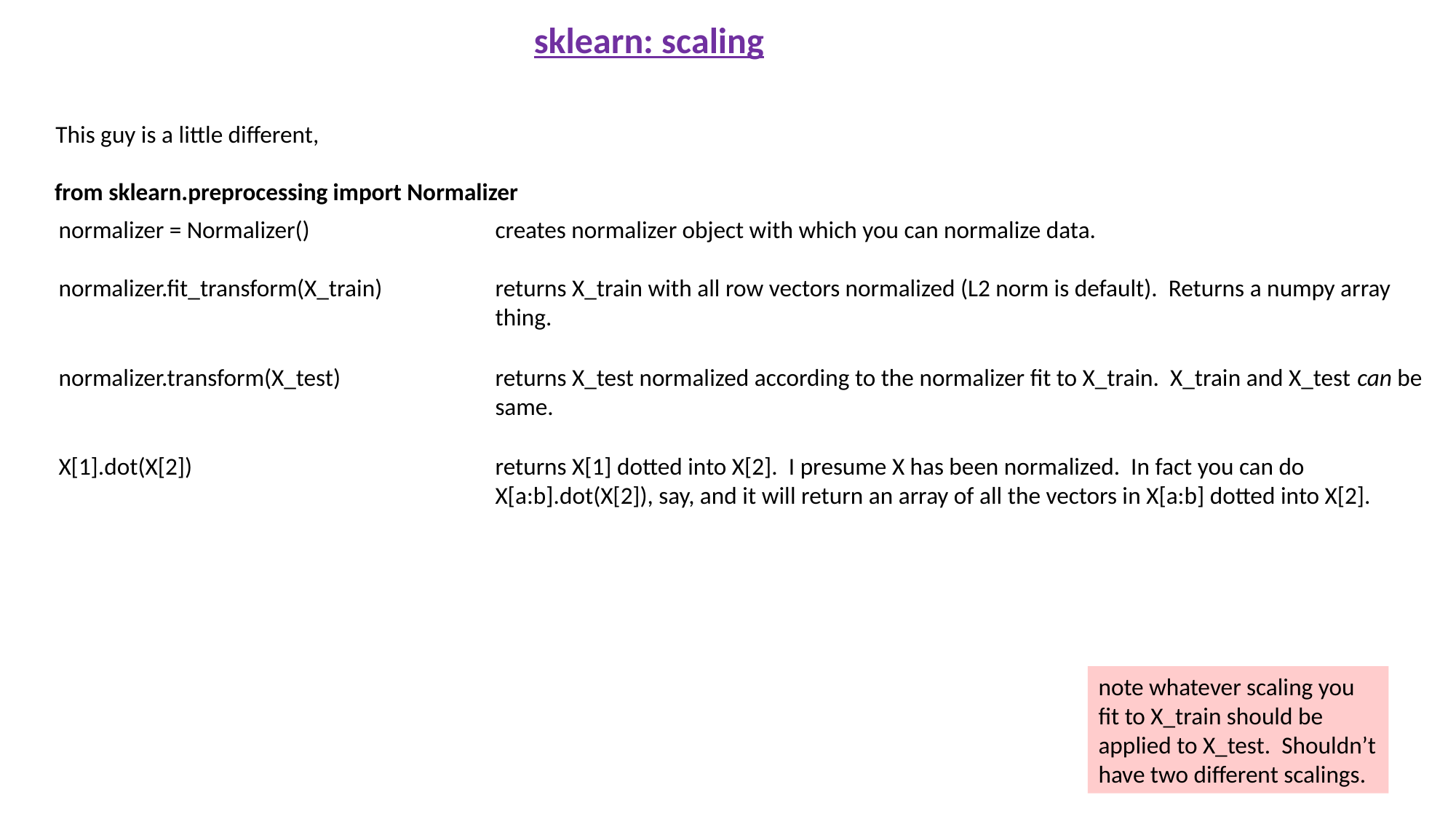

sklearn: scaling
This guy is a little different,
from sklearn.preprocessing import Normalizer
normalizer = Normalizer()		creates normalizer object with which you can normalize data.
normalizer.fit_transform(X_train)		returns X_train with all row vectors normalized (L2 norm is default).  Returns a numpy array
				thing.
normalizer.transform(X_test)		returns X_test normalized according to the normalizer fit to X_train.  X_train and X_test can be
				same.
X[1].dot(X[2])			returns X[1] dotted into X[2].  I presume X has been normalized.  In fact you can do
				X[a:b].dot(X[2]), say, and it will return an array of all the vectors in X[a:b] dotted into X[2].
note whatever scaling you fit to X_train should be applied to X_test.  Shouldn’t have two different scalings.